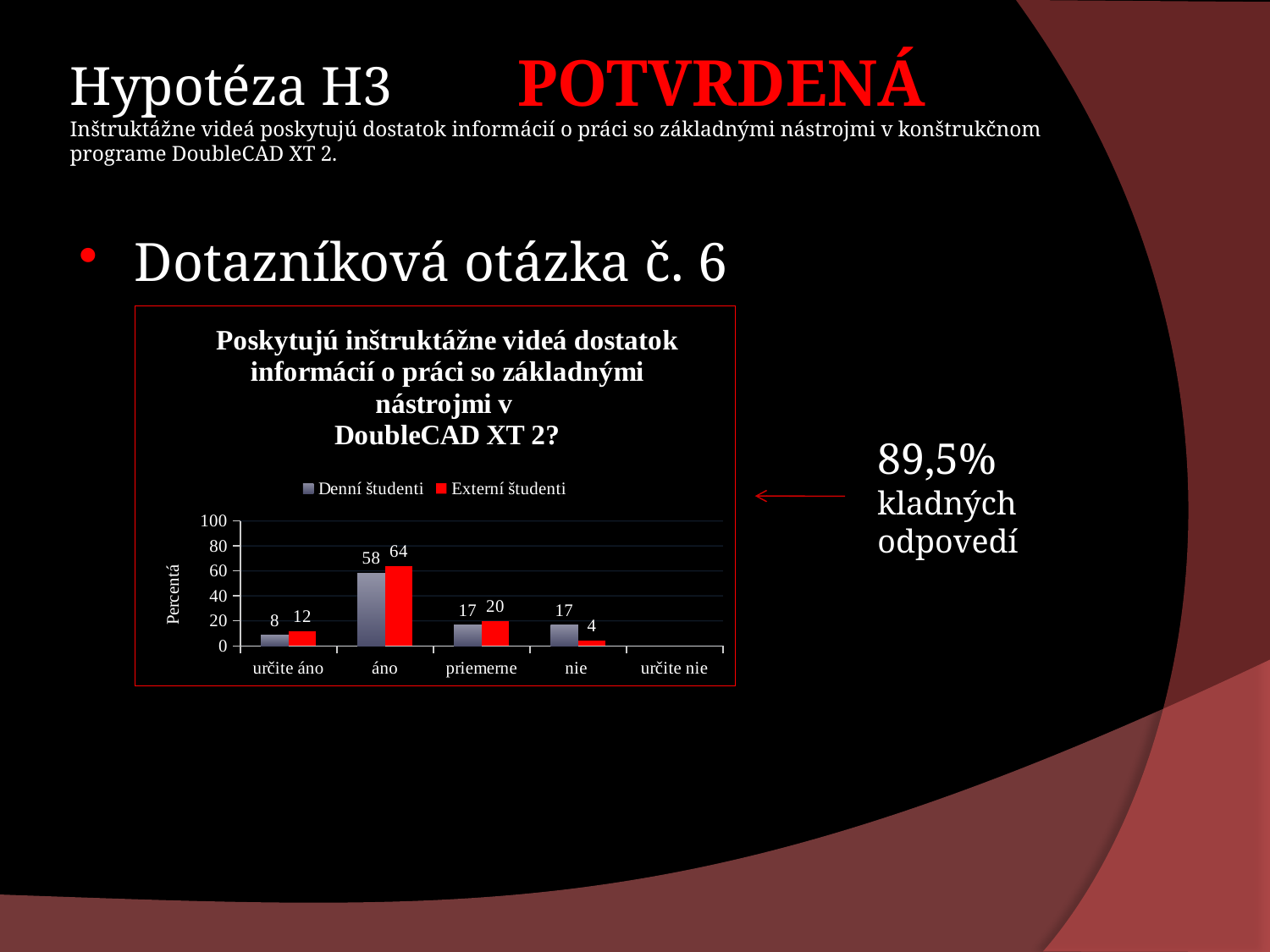

POTVRDENÁ

# Hypotéza H3 Inštruktážne videá poskytujú dostatok informácií o práci so základnými nástrojmi v konštrukčnom programe DoubleCAD XT 2.
Dotazníková otázka č. 6

### Chart: Poskytujú inštruktážne videá dostatok informácií o práci so základnými nástrojmi v
DoubleCAD XT 2?

| Category |  |  |
|---|---|---|
| určite áno | 8.333333333333336 | 12.0 |
| áno | 58.333333333333336 | 64.0 |
| priemerne | 16.666666666666668 | 20.0 |
| nie  | 16.666666666666668 | 4.0 |
| určite nie | None | None |
89,5% kladných odpovedí